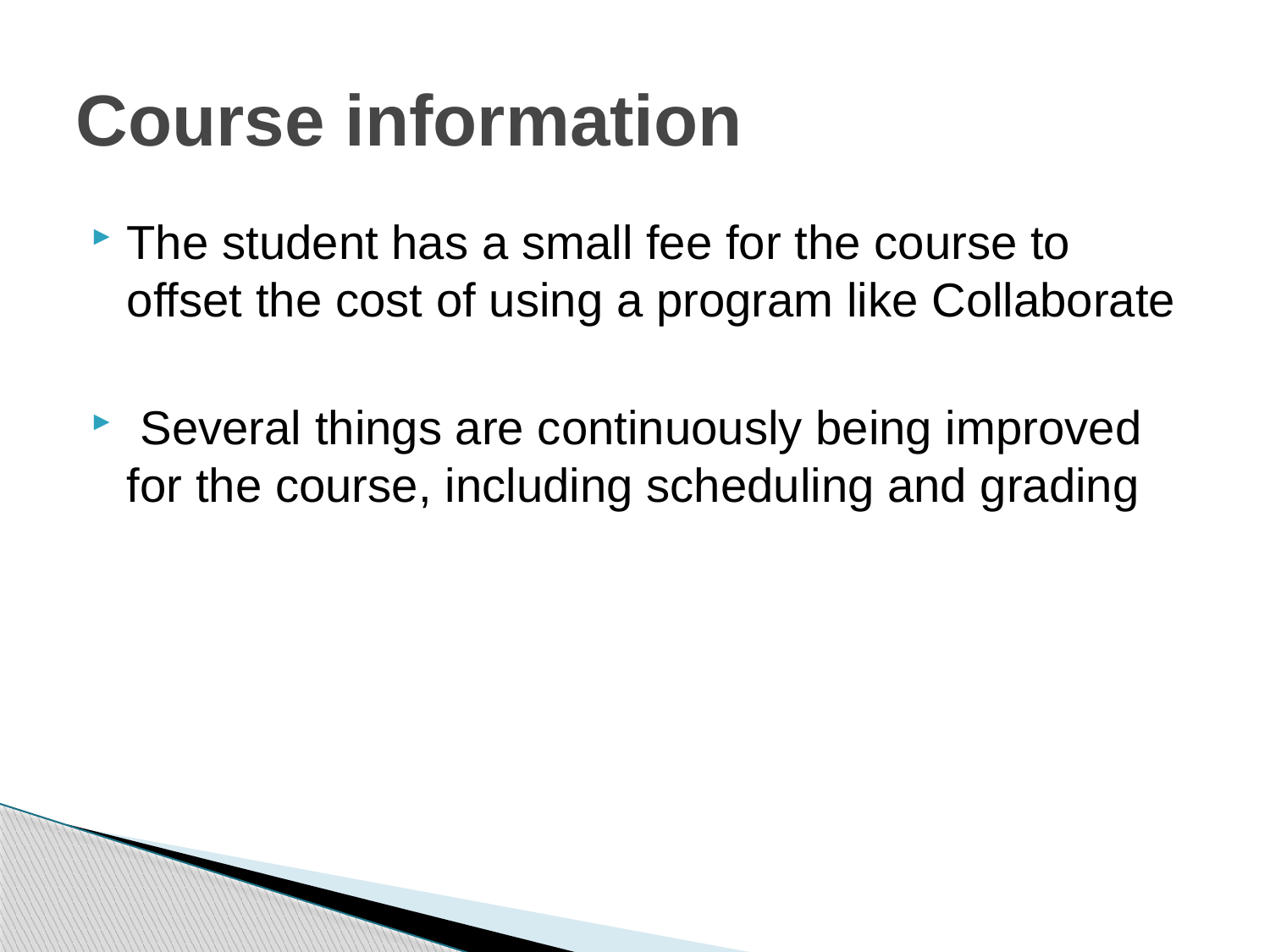

# Course information
The student has a small fee for the course to offset the cost of using a program like Collaborate

 Several things are continuously being improved for the course, including scheduling and grading